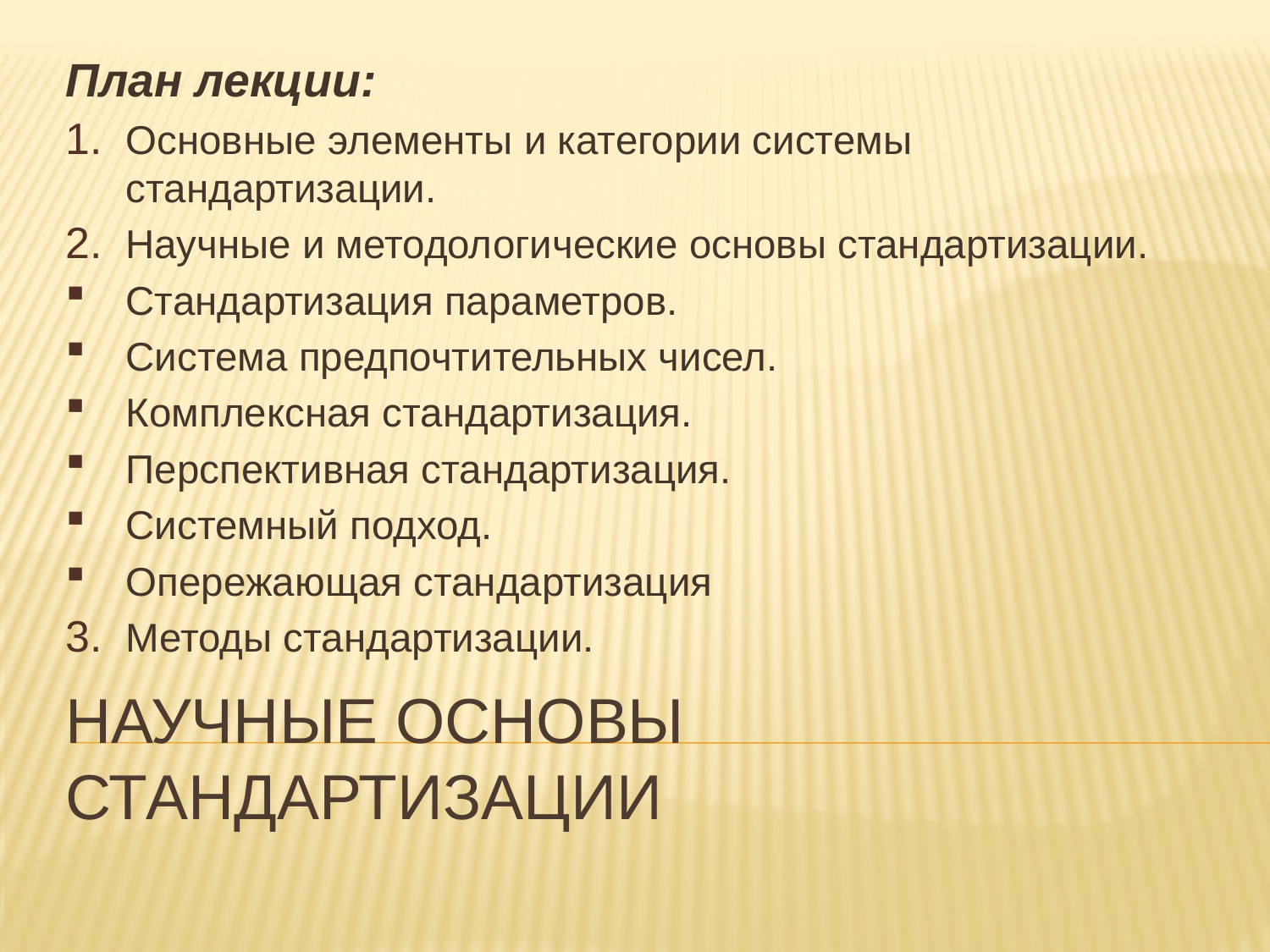

План лекции:
Основные элементы и категории системы стандартизации.
Научные и методологические основы стандартизации.
Стандартизация параметров.
Система предпочтительных чисел.
Комплексная стандартизация.
Перспективная стандартизация.
Системный подход.
Опережающая стандартизация
Методы стандартизации.
# Научные основы стандартизации